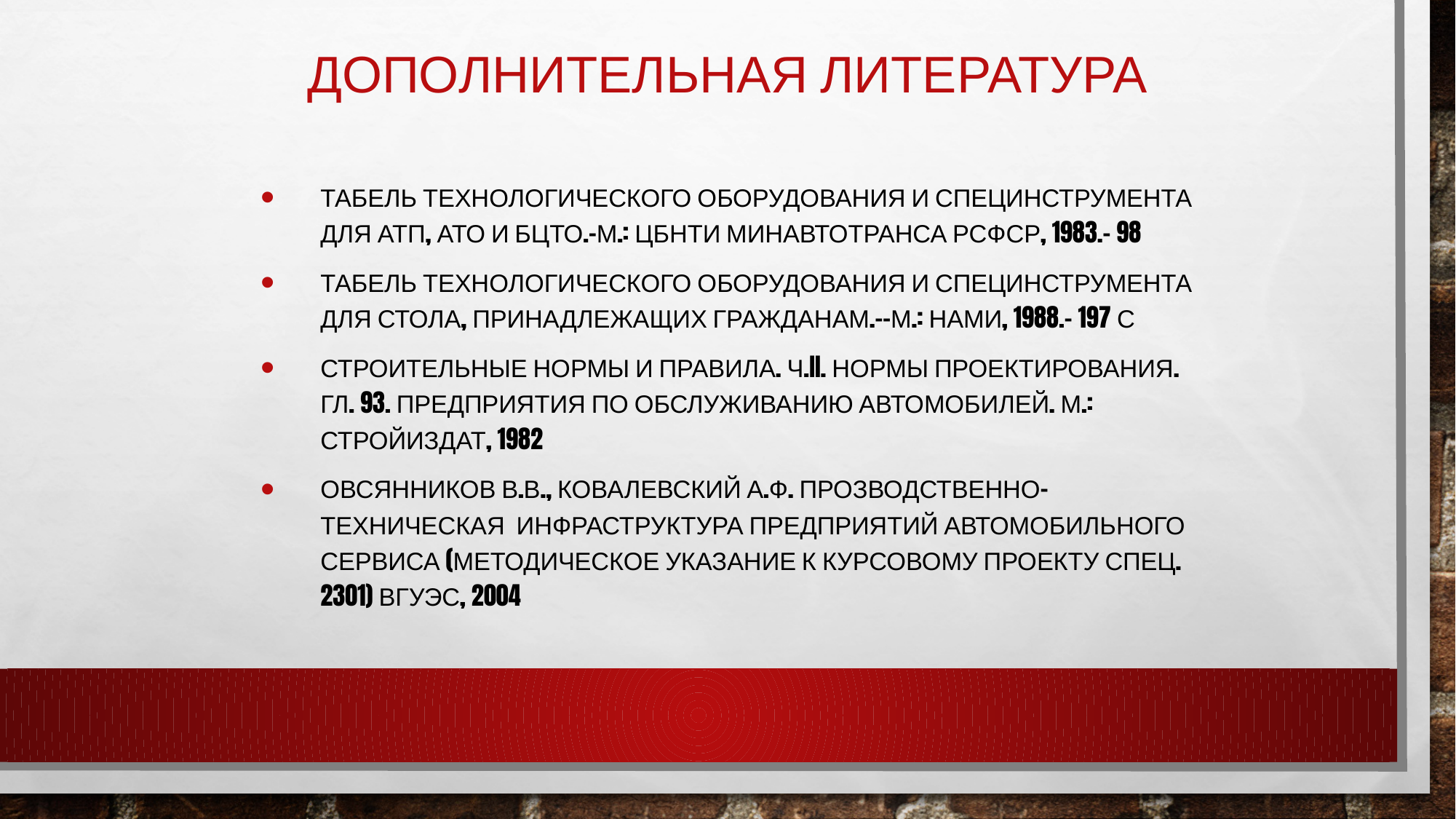

# ДОПОЛНИТЕЛЬНАЯ ЛИТЕРАТУРА
Табель технологического оборудования и специнструмента для АТП, АТО и БЦТО.-М.: ЦБНТИ Минавтотранса РСФСР, 1983.- 98
Табель технологического оборудования и специнструмента для СТОЛА, принадлежащих гражданам.--М.: НАМИ, 1988.- 197 с
Строительные нормы и правила. Ч.II. Нормы проектирования. Гл. 93. Предприятия по обслуживанию автомобилей. М.: Стройиздат, 1982
Овсянников В.В., Ковалевский А.Ф. Прозводственно-техническая  инфраструктура предприятий автомобильного  сервиса (Методическое указание к курсовому проекту спец. 2301) ВГУЭС, 2004